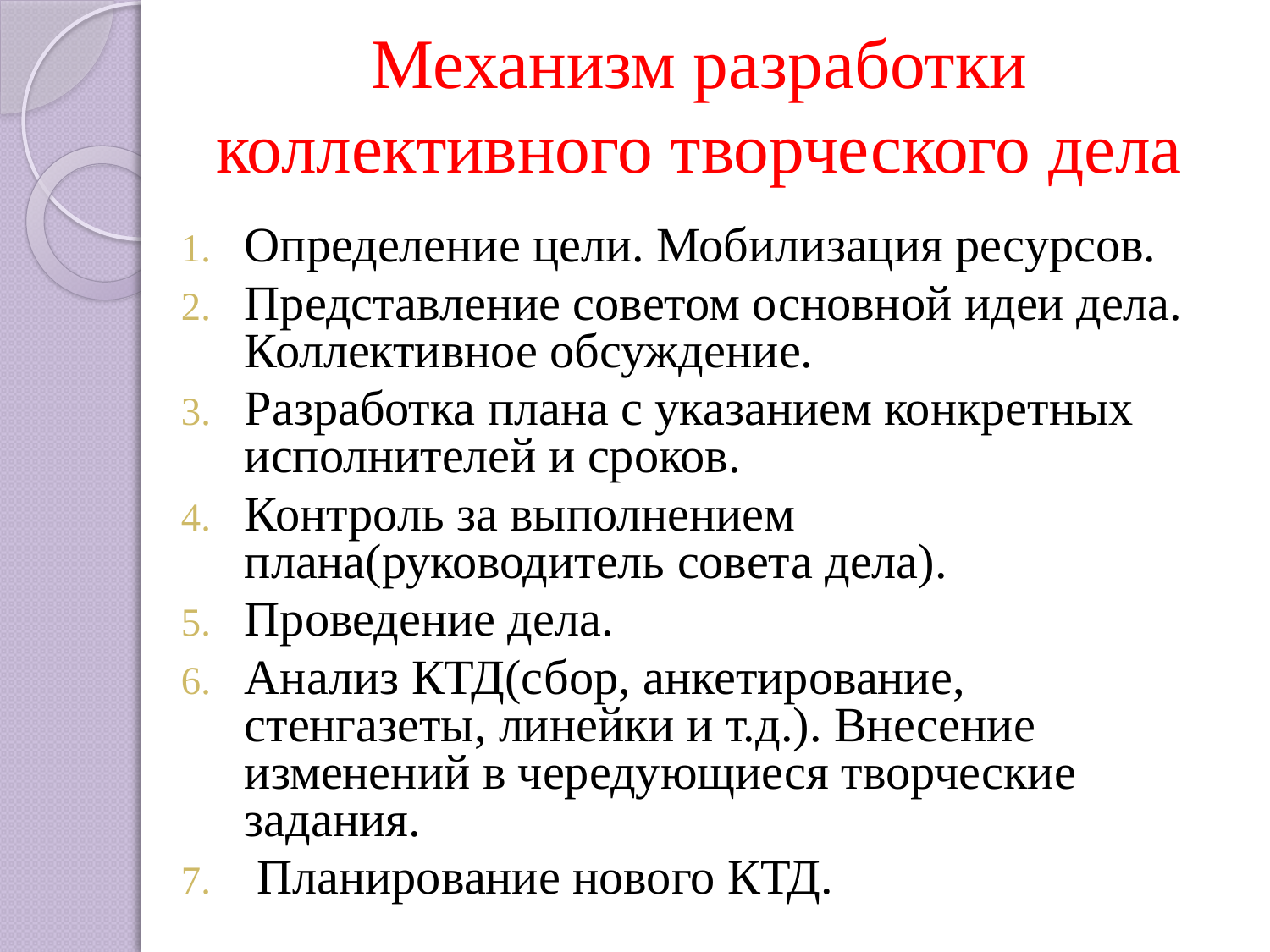

# Механизм разработки коллективного творческого дела
Определение цели. Мобилизация ресурсов.
Представление советом основной идеи дела. Коллективное обсуждение.
Разработка плана с указанием конкретных исполнителей и сроков.
Контроль за выполнением плана(руководитель совета дела).
Проведение дела.
Анализ КТД(сбор, анкетирование, стенгазеты, линейки и т.д.). Внесение изменений в чередующиеся творческие задания.
 Планирование нового КТД.